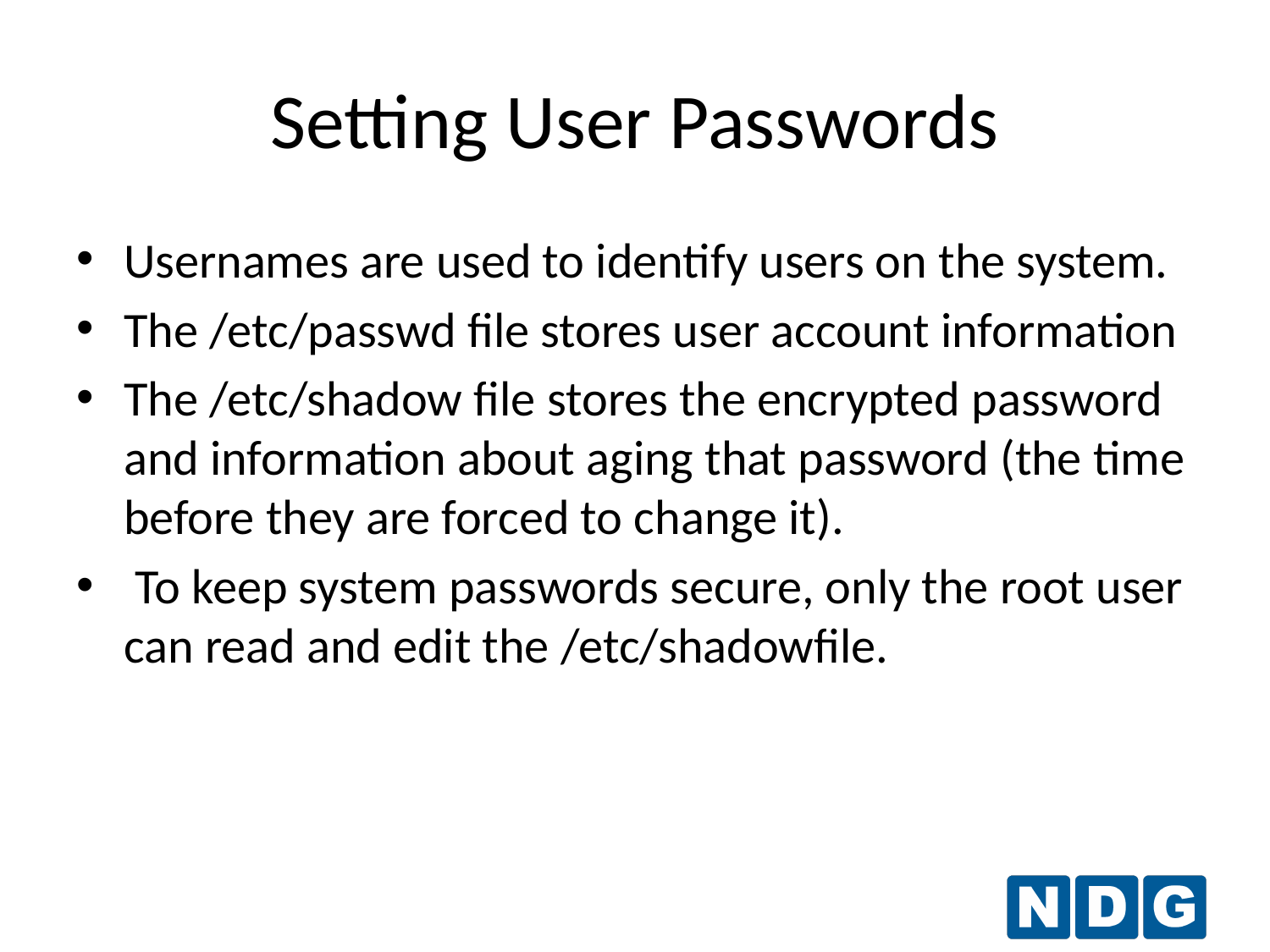

# Setting User Passwords
Usernames are used to identify users on the system.
The /etc/passwd file stores user account information
The /etc/shadow file stores the encrypted password and information about aging that password (the time before they are forced to change it).
 To keep system passwords secure, only the root user can read and edit the /etc/shadowfile.